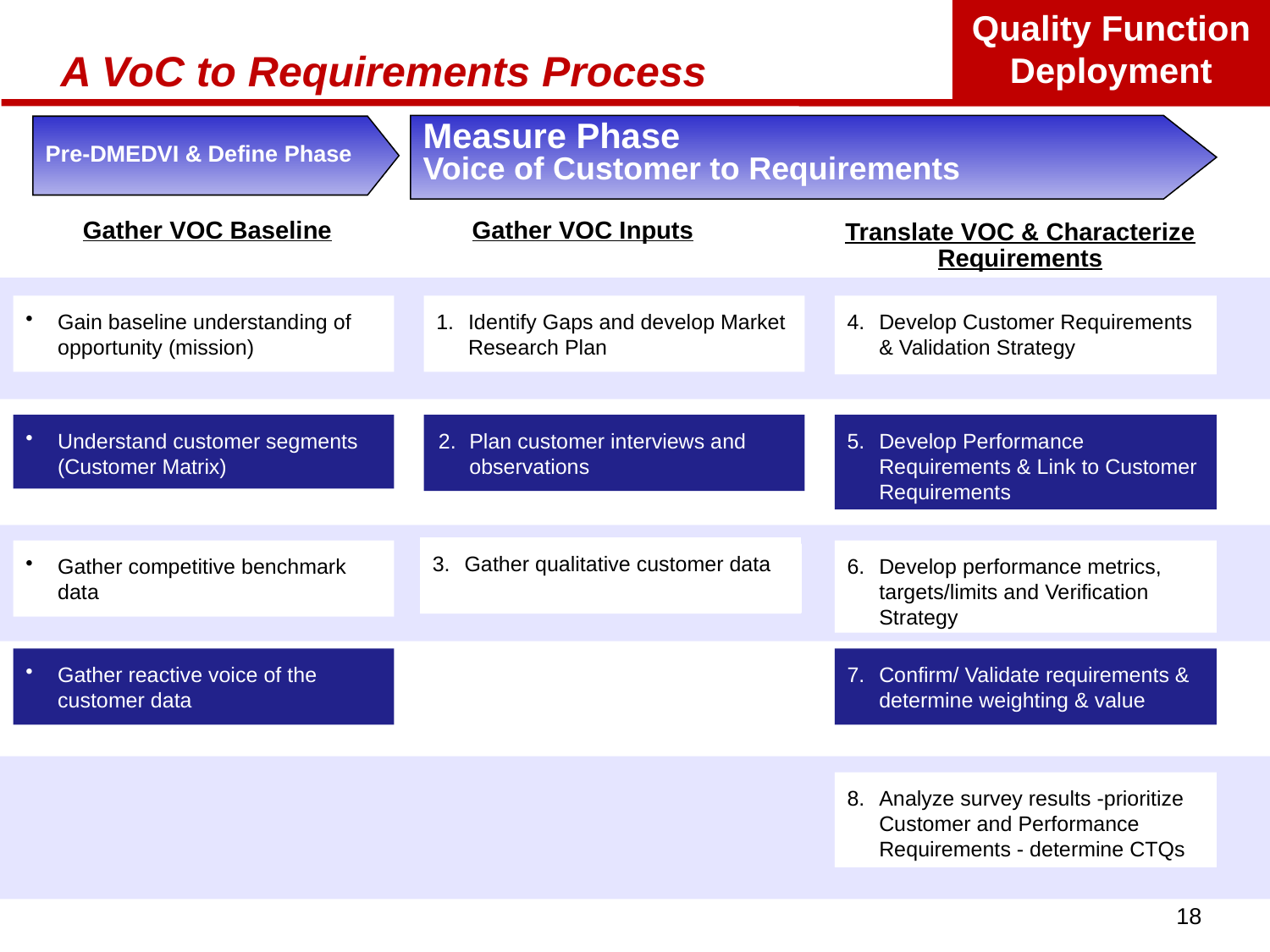

# A VoC to Requirements Process
Measure Phase
Voice of Customer to Requirements
Pre-DMEDVI & Define Phase
Gather VOC Baseline
Gather VOC Inputs
Translate VOC & Characterize Requirements

Gain baseline understanding of opportunity (mission)
Identify Gaps and develop Market Research Plan
Develop Customer Requirements & Validation Strategy
Understand customer segments (Customer Matrix)
Plan customer interviews and observations
Develop Performance  Requirements & Link to Customer Requirements

3.	Gather qualitative customer data
Gather competitive benchmark data
Develop performance metrics, targets/limits and Verification Strategy

Gather reactive voice of the customer data
Confirm/ Validate requirements & determine weighting & value

Analyze survey results -prioritize Customer and Performance Requirements - determine CTQs